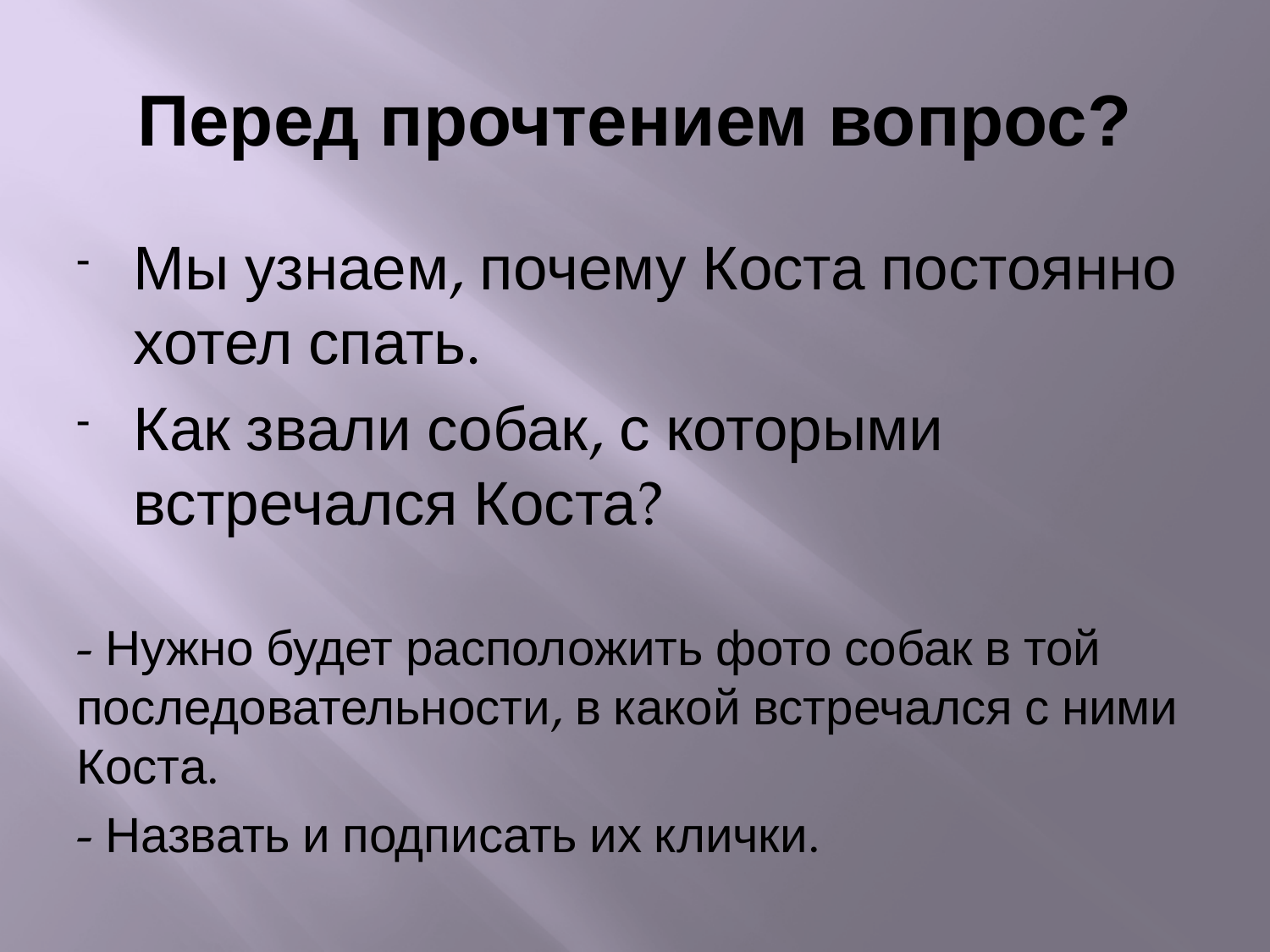

# Перед прочтением вопрос?
Мы узнаем, почему Коста постоянно хотел спать.
Как звали собак, с которыми встречался Коста?

- Нужно будет расположить фото собак в той последовательности, в какой встречался с ними Коста.
- Назвать и подписать их клички.